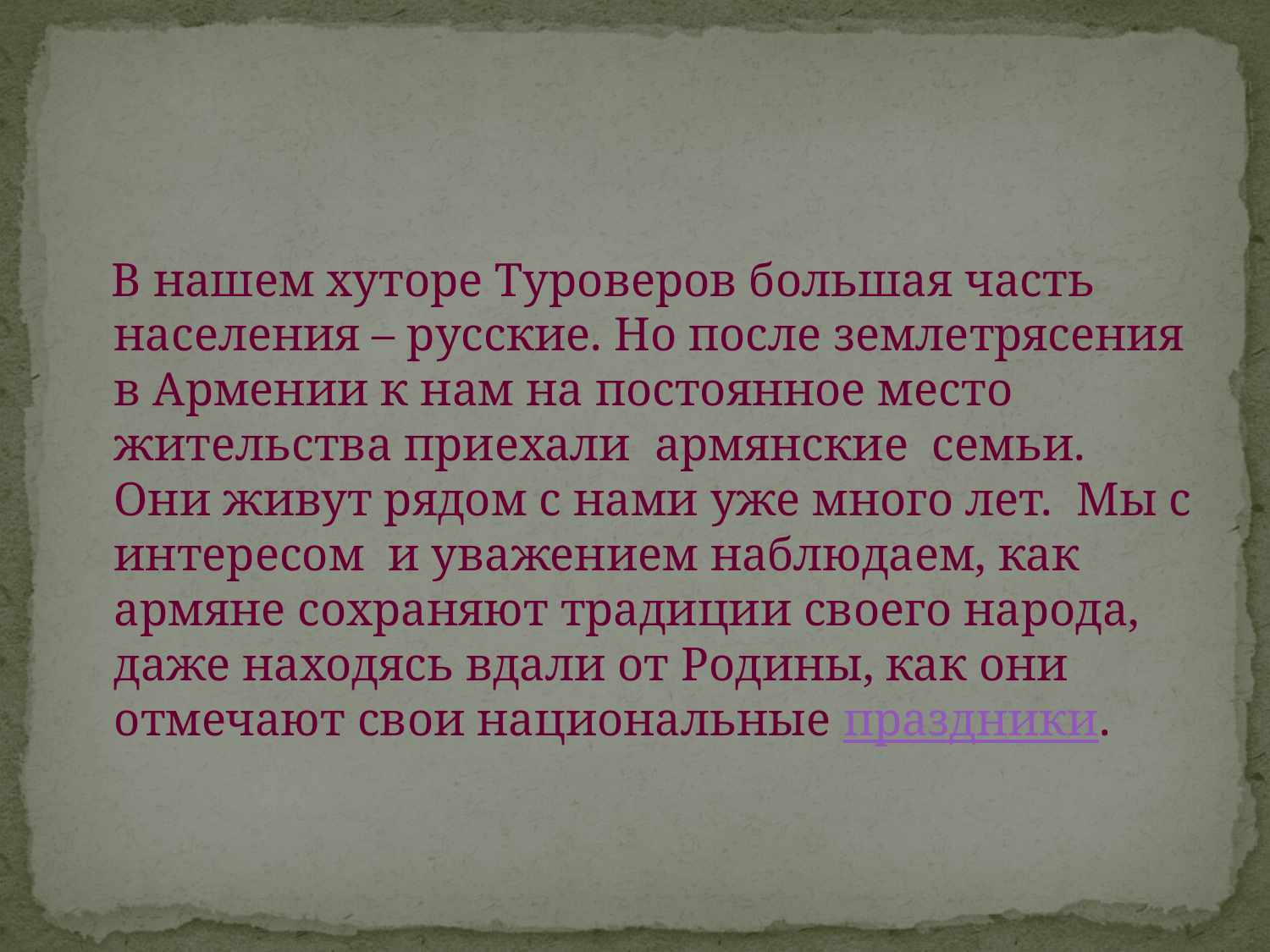

#

   В нашем хуторе Туроверов большая часть населения – русские. Но после землетрясения в Армении к нам на постоянное место жительства приехали  армянские  семьи. Они живут рядом с нами уже много лет.  Мы с интересом  и уважением наблюдаем, как  армяне сохраняют традиции своего народа, даже находясь вдали от Родины, как они отмечают свои национальные праздники.